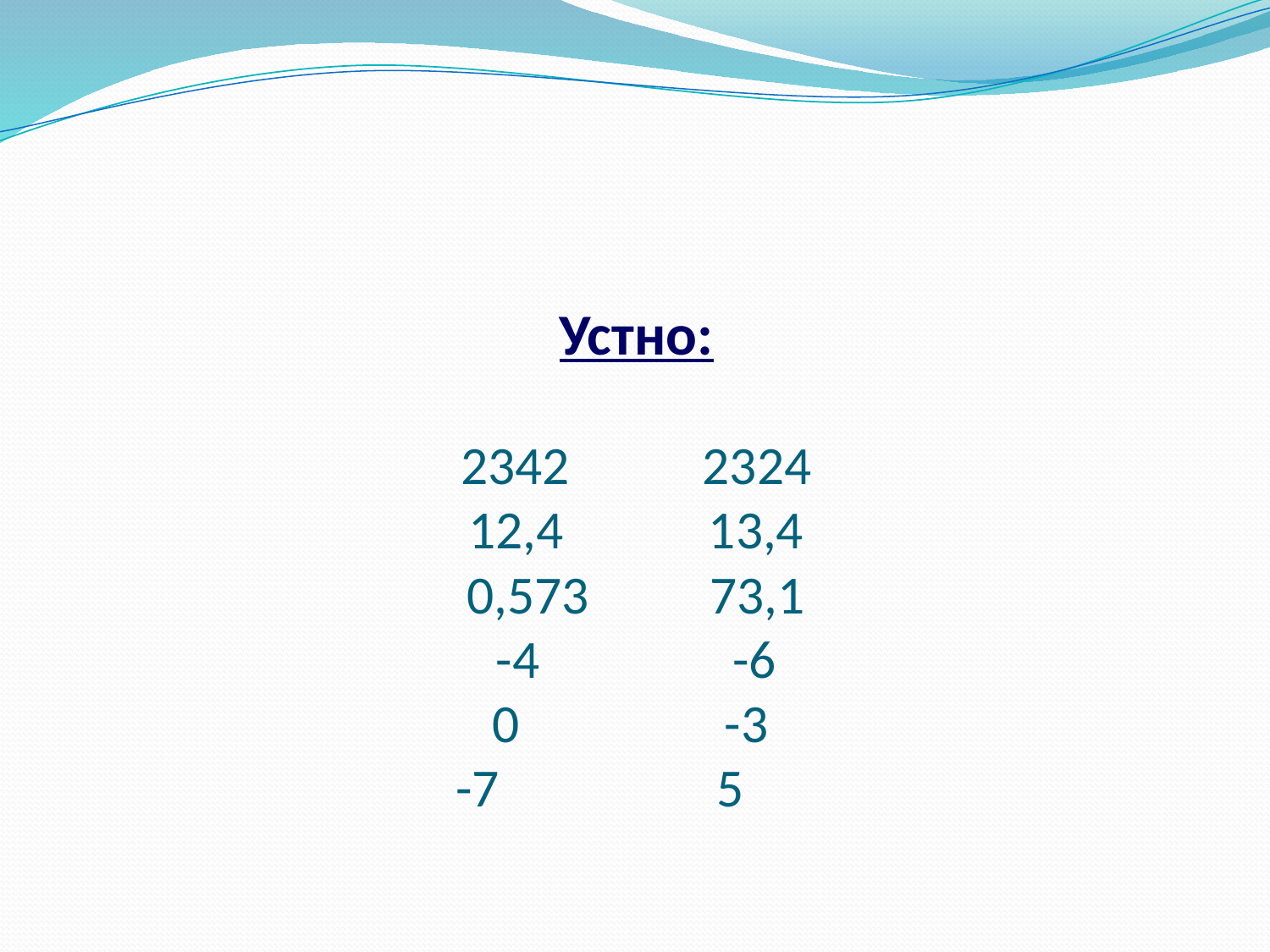

# Устно: 2342           2324 12,4            13,4 0,573          73,1 -4                -6 0                 -3 -7                  5